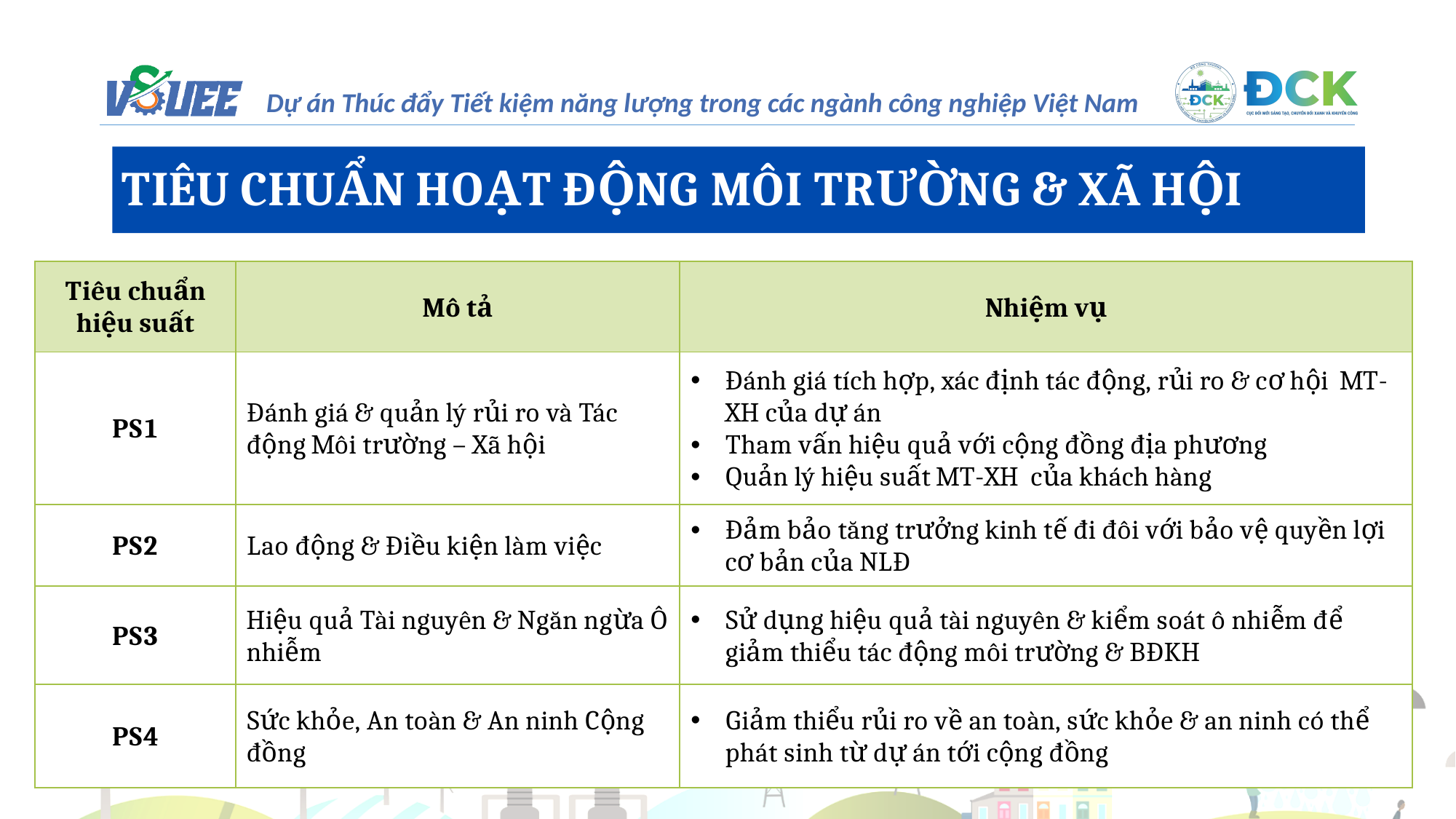

TIÊU CHUẨN HOẠT ĐỘNG MÔI TRƯỜNG & XÃ HỘI
| Tiêu chuẩn hiệu suất | Mô tả | Nhiệm vụ |
| --- | --- | --- |
| PS1 | Đánh giá & quản lý rủi ro và Tác động Môi trường – Xã hội | Đánh giá tích hợp, xác định tác động, rủi ro & cơ hội MT-XH của dự án Tham vấn hiệu quả với cộng đồng địa phương Quản lý hiệu suất MT-XH của khách hàng |
| PS2 | Lao động & Điều kiện làm việc | Đảm bảo tăng trưởng kinh tế đi đôi với bảo vệ quyền lợi cơ bản của NLĐ |
| PS3 | Hiệu quả Tài nguyên & Ngăn ngừa Ô nhiễm | Sử dụng hiệu quả tài nguyên & kiểm soát ô nhiễm để giảm thiểu tác động môi trường & BĐKH |
| PS4 | Sức khỏe, An toàn & An ninh Cộng đồng | Giảm thiểu rủi ro về an toàn, sức khỏe & an ninh có thể phát sinh từ dự án tới cộng đồng |